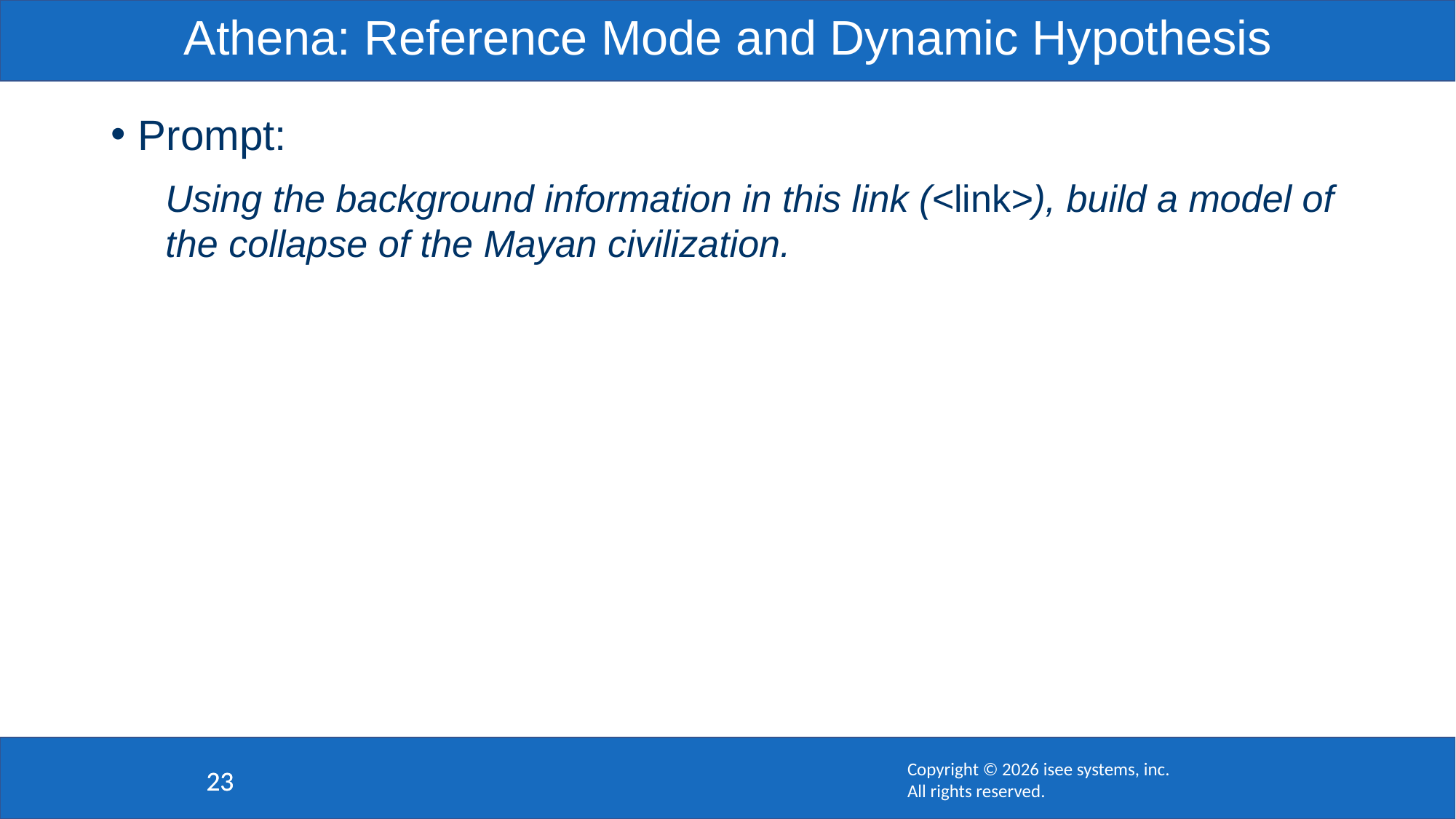

# Athena: Reference Mode and Dynamic Hypothesis
Prompt:
Using the background information in this link (<link>), build a model of the collapse of the Mayan civilization.